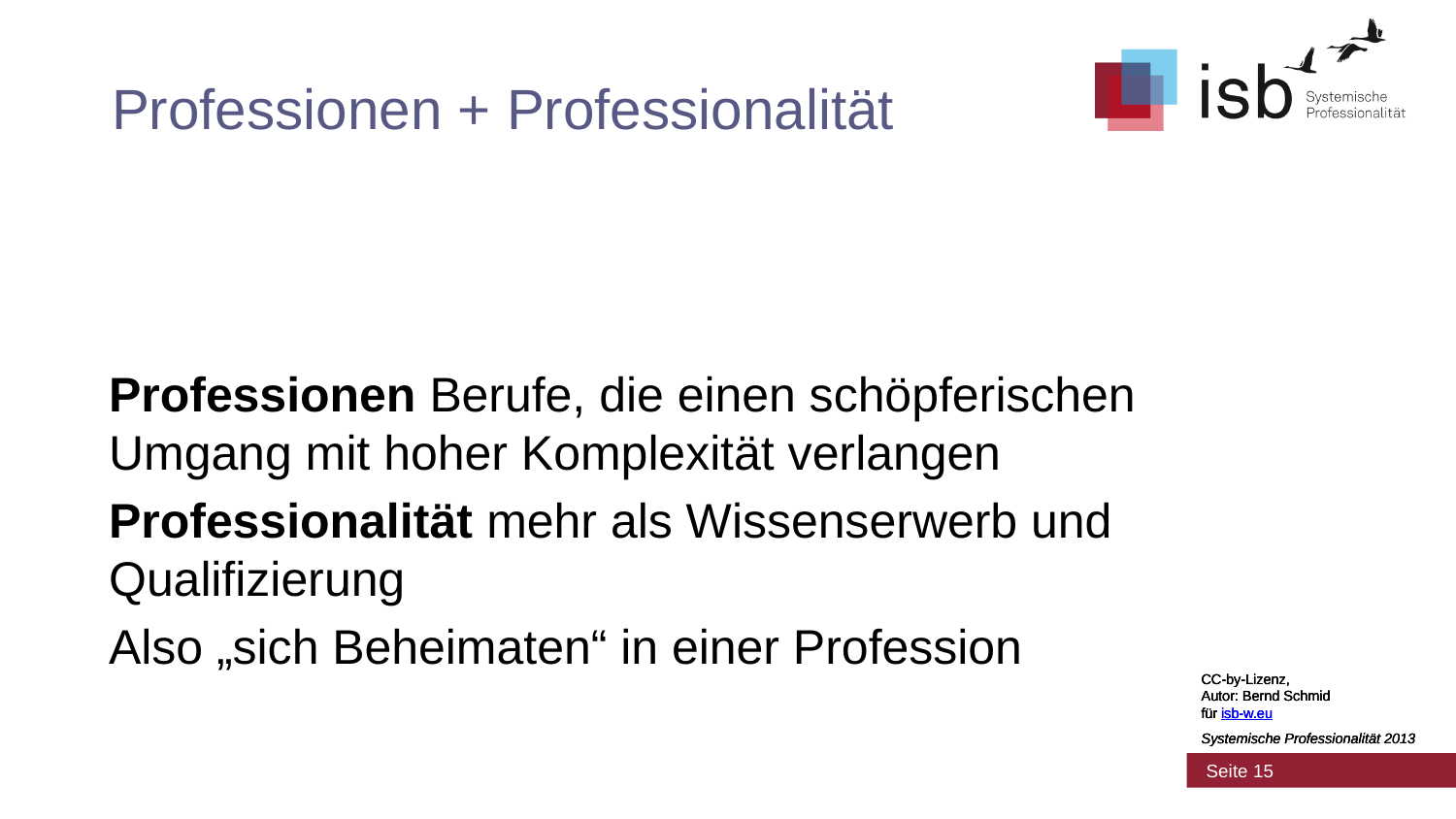

# Professionen + Professionalität
Professionen Berufe, die einen schöpferischen Umgang mit hoher Komplexität verlangen
Professionalität mehr als Wissenserwerb und Qualifizierung
Also „sich Beheimaten“ in einer Profession

CC-by-Lizenz,
Autor: Bernd Schmid
für isb-w.eu
Systemische Professionalität 2013

CC-by-Lizenz,
Autor: Bernd Schmid
für isb-w.eu
Systemische Professionalität 2013
 Seite 15